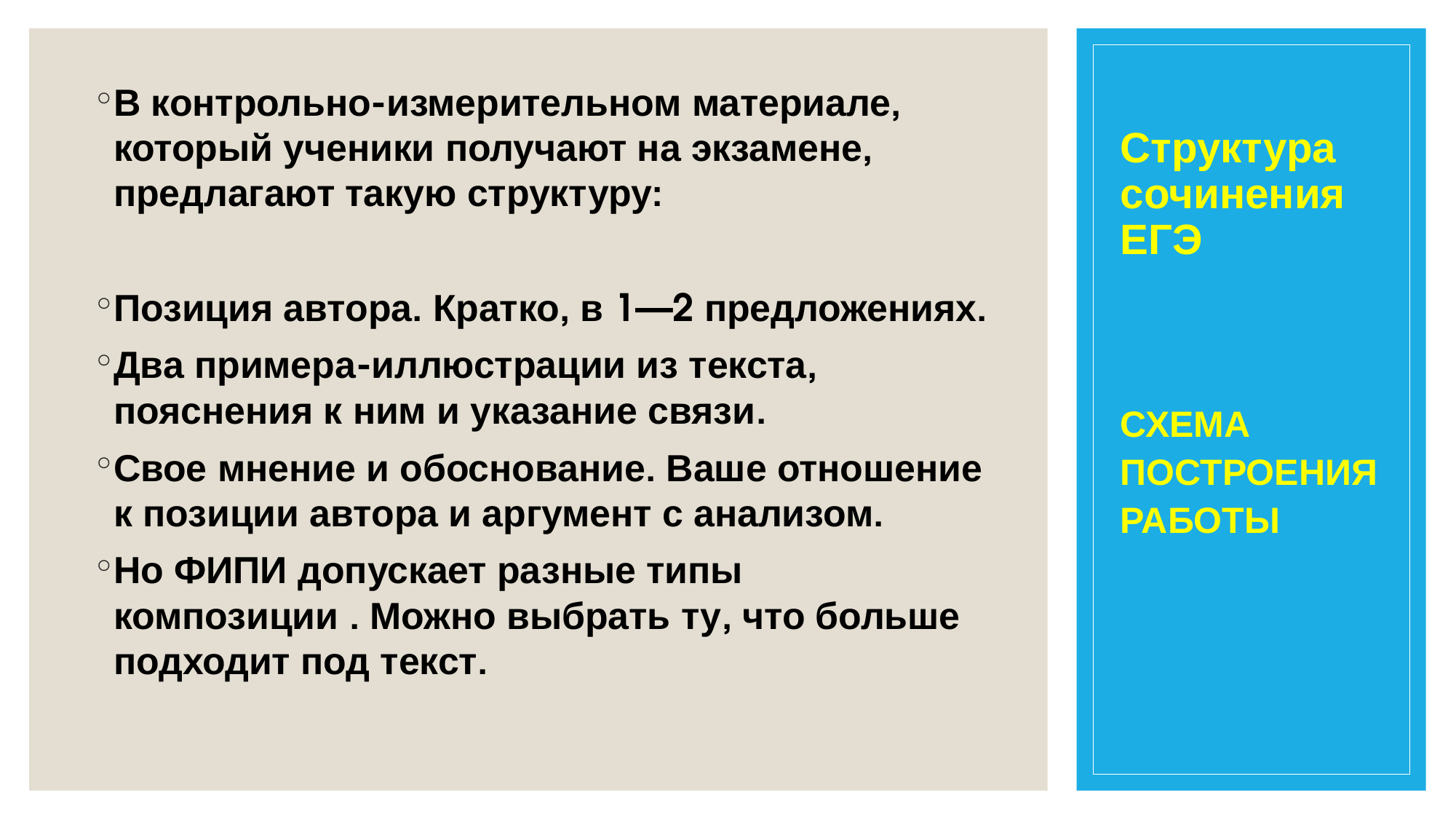

# Структура сочинения ЕГЭ
В контрольно-измерительном материале, который ученики получают на экзамене, предлагают такую структуру:

Позиция автора. Кратко, в 1—2 предложениях.
Два примера-иллюстрации из текста, пояснения к ним и указание связи.
Свое мнение и обоснование. Ваше отношение к позиции автора и аргумент с анализом.
Но ФИПИ допускает разные типы композиции . Можно выбрать ту, что больше подходит под текст.

СХЕМА ПОСТРОЕНИЯ РАБОТЫ